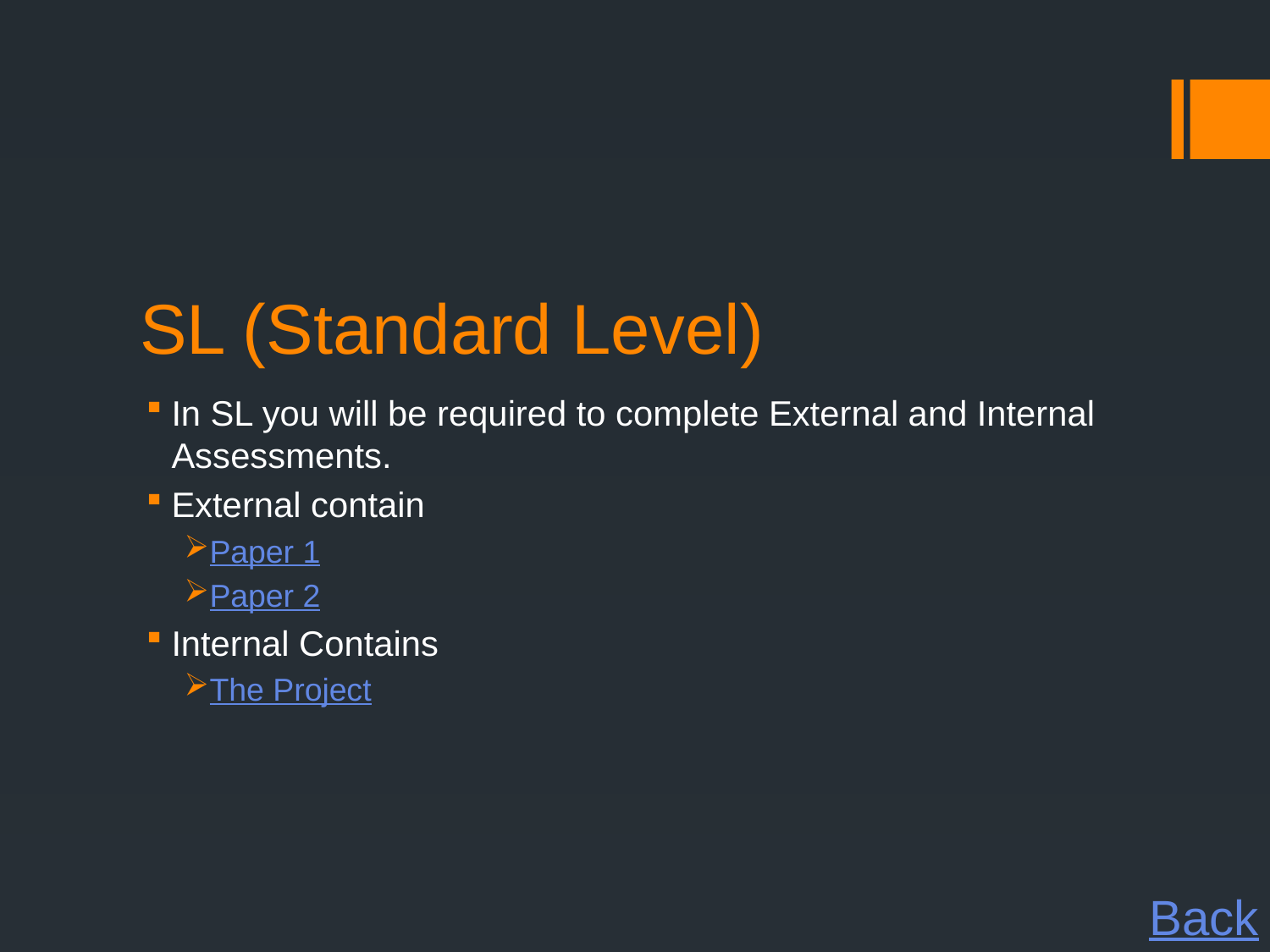

# SL (Standard Level)
In SL you will be required to complete External and Internal Assessments.
External contain
Paper 1
Paper 2
Internal Contains
The Project
Back